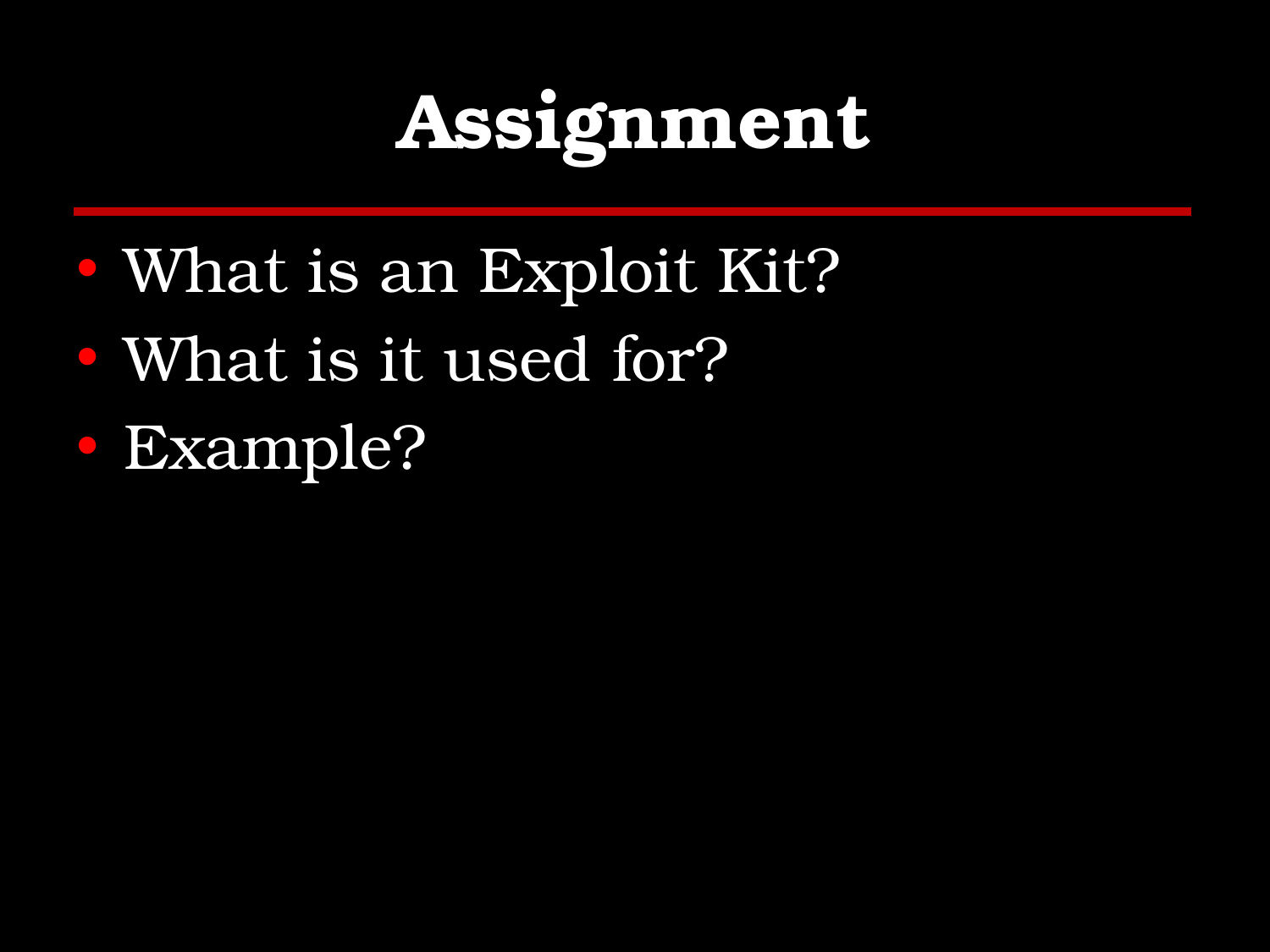

# Assignment
What is an Exploit Kit?
What is it used for?
Example?